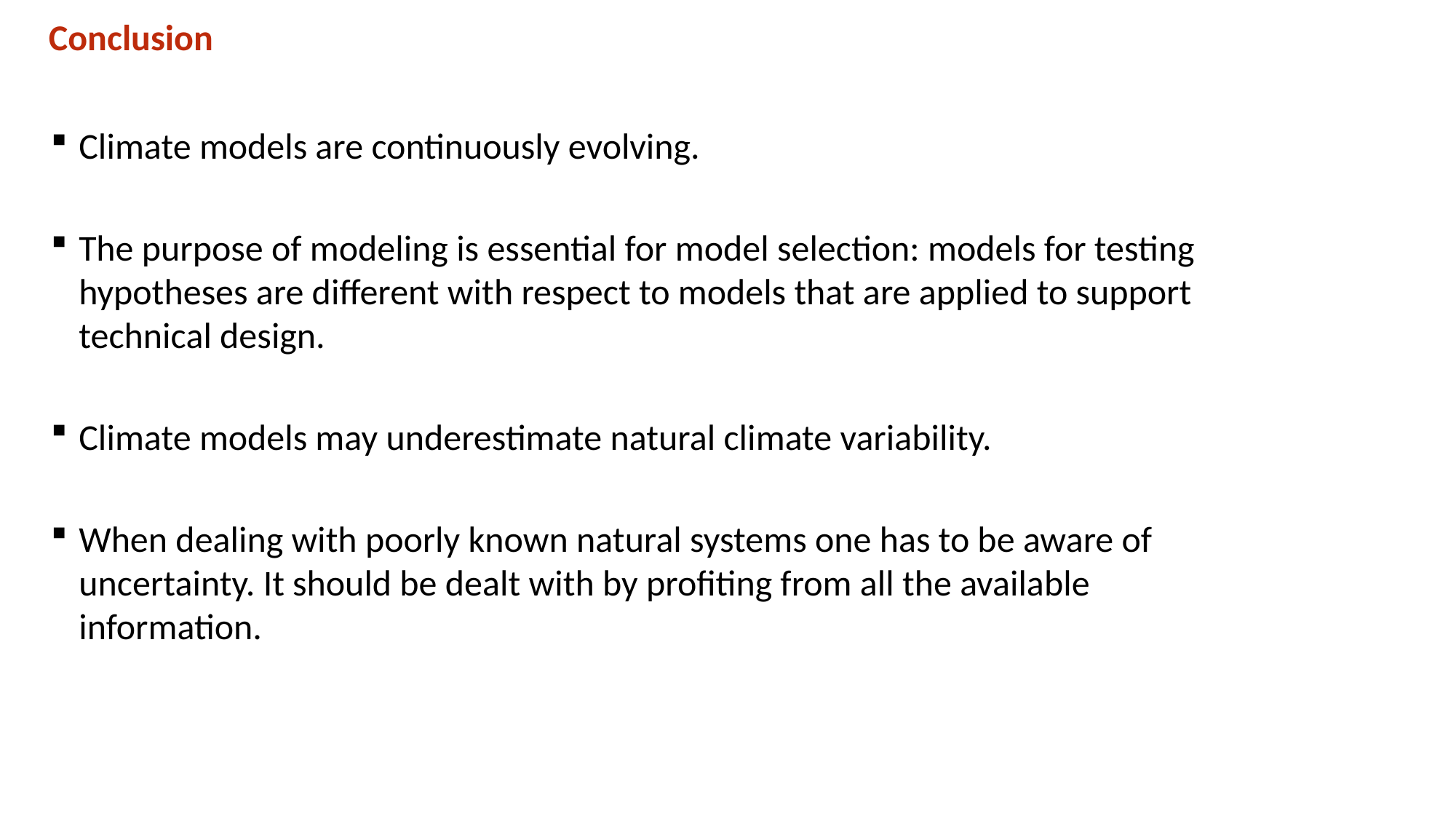

Conclusion
Climate models are continuously evolving.

The purpose of modeling is essential for model selection: models for testing hypotheses are different with respect to models that are applied to support technical design.

Climate models may underestimate natural climate variability.

When dealing with poorly known natural systems one has to be aware of uncertainty. It should be dealt with by profiting from all the available information.